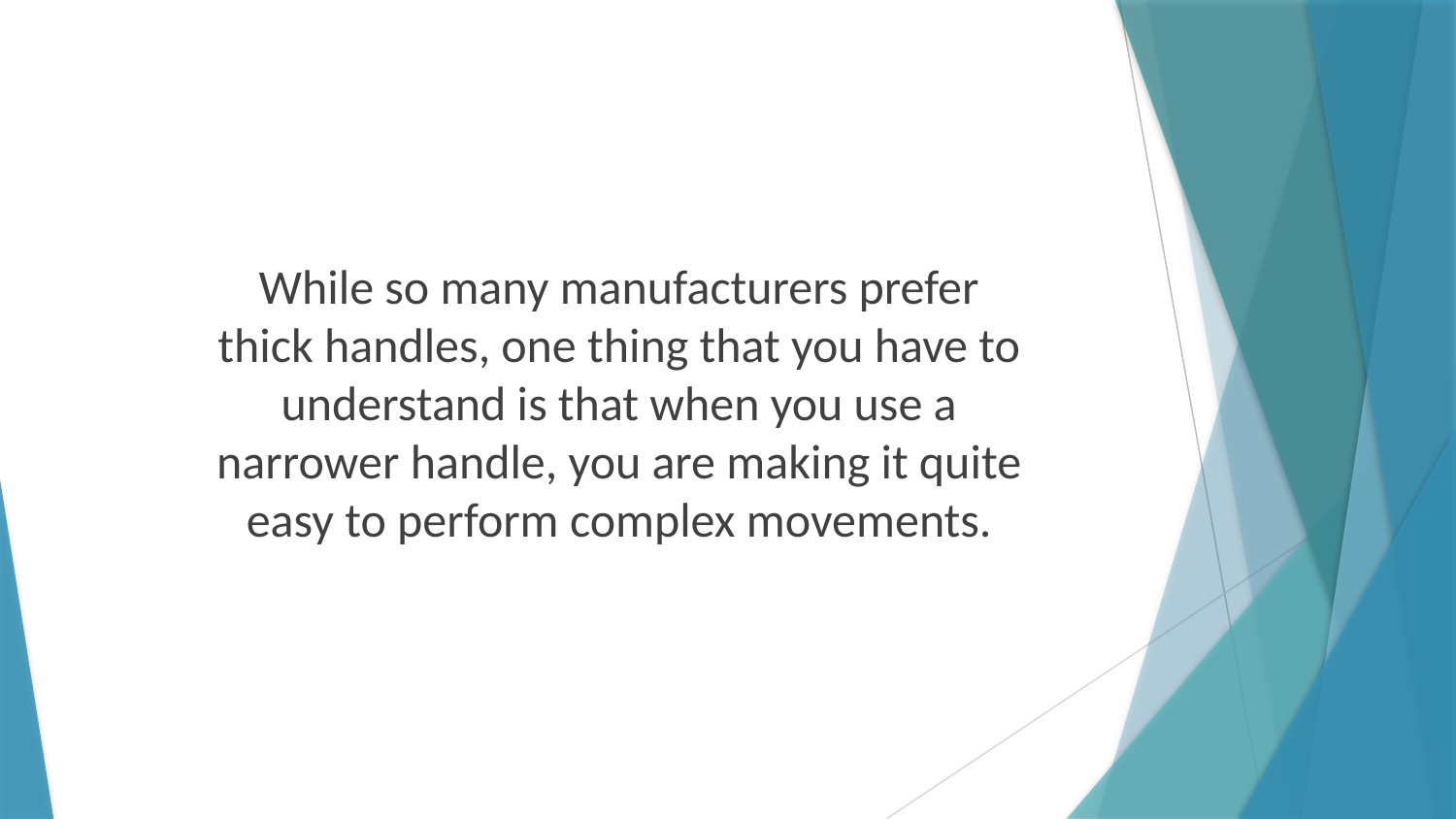

While so many manufacturers prefer thick handles, one thing that you have to understand is that when you use a narrower handle, you are making it quite easy to perform complex movements.